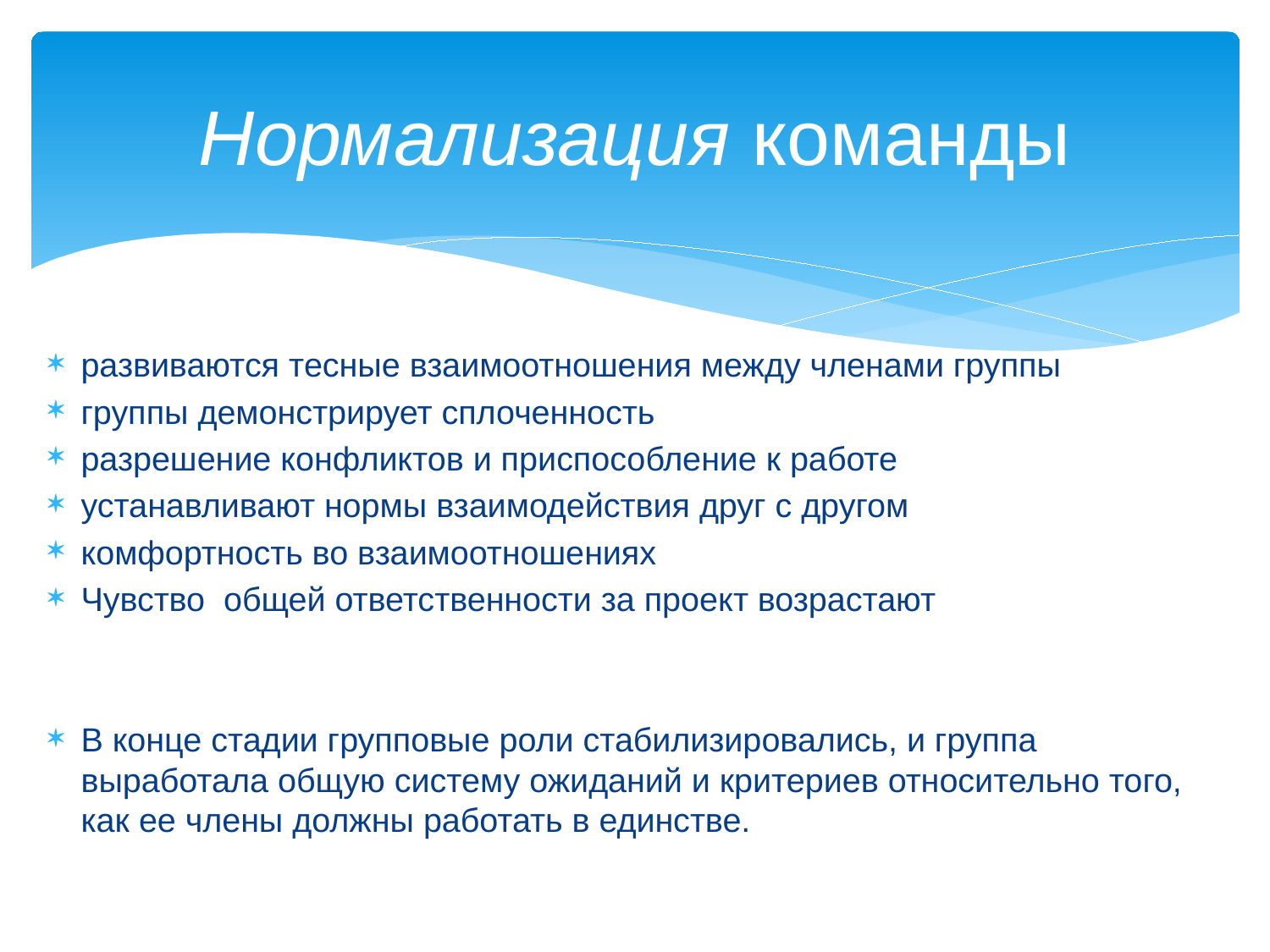

# Нормализация команды

развиваются тесные взаимоотношения между членами группы
группы демонстрирует сплоченность
разрешение конфликтов и приспособление к работе
устанавливают нормы взаимодействия друг с другом
комфортность во взаимоотношениях
Чувство  общей ответственности за проект возрастают

В конце стадии групповые роли стабилизировались, и группа выработала общую систему ожиданий и критериев относительно того, как ее члены должны работать в единстве.